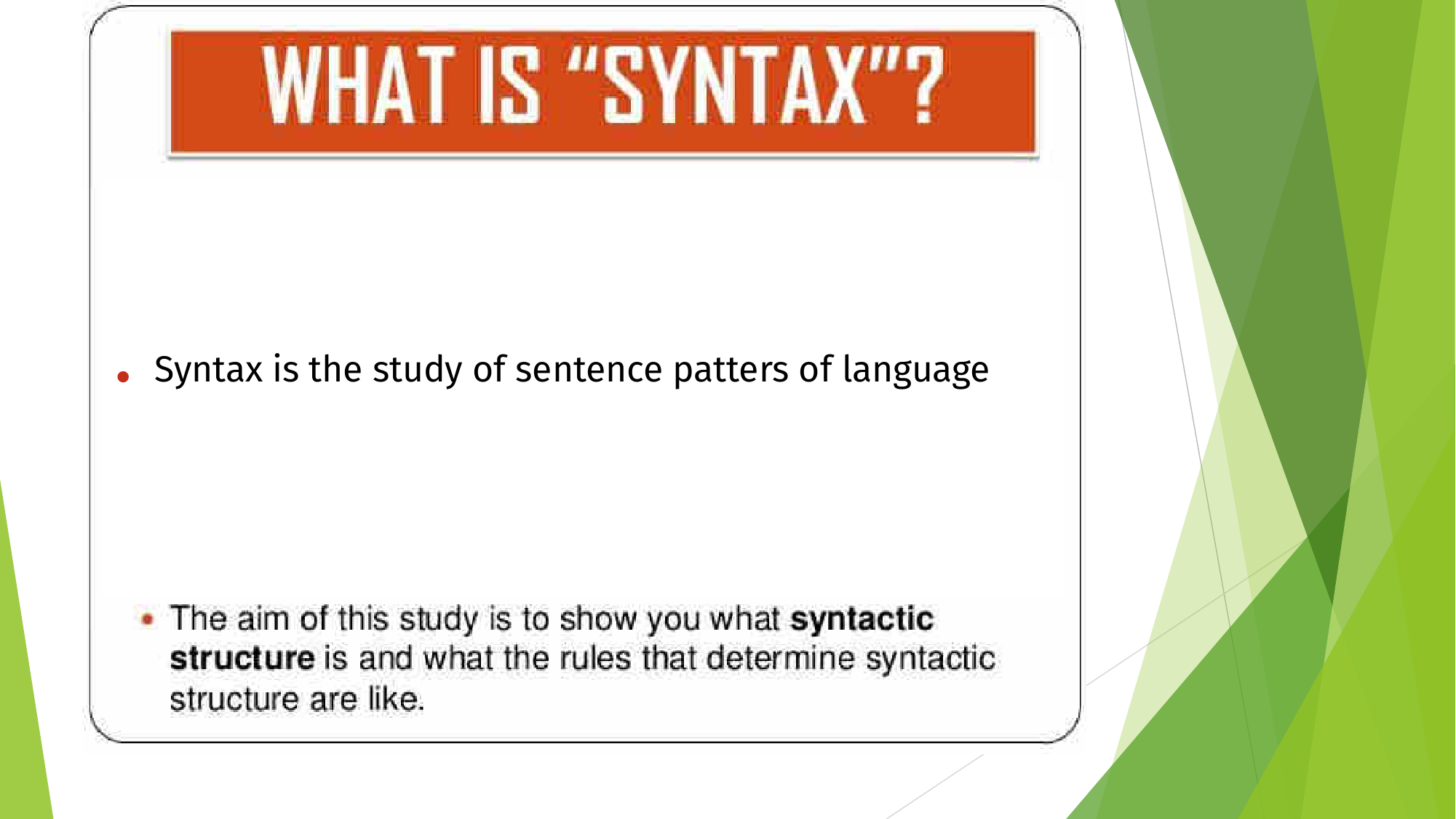

# . Syntax is the study of sentence patters of language